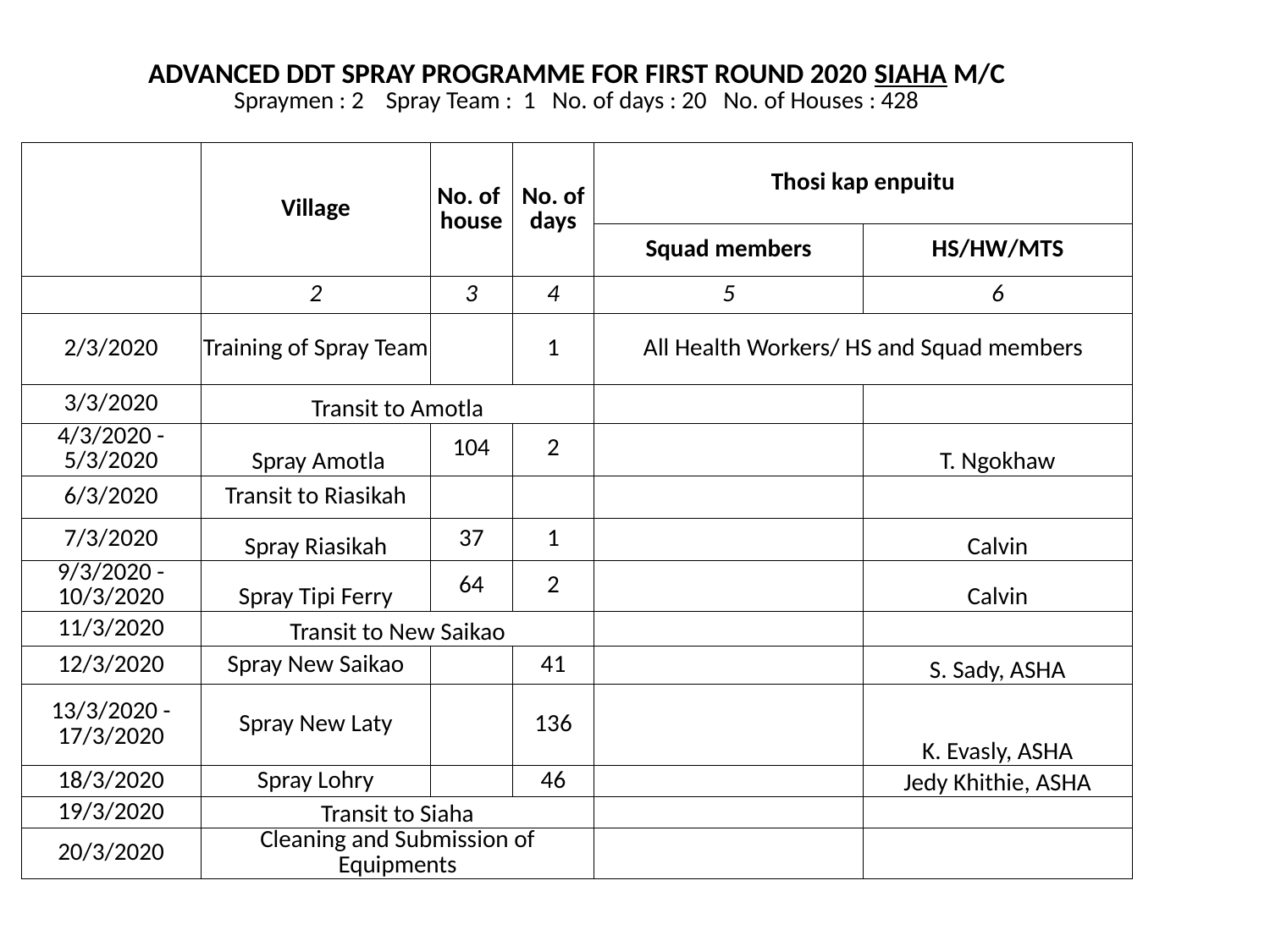

| ADVANCED DDT SPRAY PROGRAMME FOR FIRST ROUND 2020 SIAHA M/C Spraymen : 2 Spray Team : 1 No. of days : 20 No. of Houses : 428 |  |  |  |  |  |
| --- | --- | --- | --- | --- | --- |
|  | Village | No. of house | No. of days | Thosi kap enpuitu |  |
|  |  |  |  | Squad members | HS/HW/MTS |
|  | 2 | 3 | 4 | 5 | 6 |
| 2/3/2020 | Training of Spray Team |  | 1 | All Health Workers/ HS and Squad members |  |
| 3/3/2020 | Transit to Amotla |  |  |  |  |
| 4/3/2020 - 5/3/2020 | Spray Amotla | 104 | 2 |  | T. Ngokhaw |
| 6/3/2020 | Transit to Riasikah |  |  |  |  |
| 7/3/2020 | Spray Riasikah | 37 | 1 |  | Calvin |
| 9/3/2020 - 10/3/2020 | Spray Tipi Ferry | 64 | 2 |  | Calvin |
| 11/3/2020 | Transit to New Saikao |  |  |  |  |
| 12/3/2020 | Spray New Saikao |  | 41 |  | S. Sady, ASHA |
| 13/3/2020 - 17/3/2020 | Spray New Laty |  | 136 |  | K. Evasly, ASHA |
| 18/3/2020 | Spray Lohry |  | 46 |  | Jedy Khithie, ASHA |
| 19/3/2020 | Transit to Siaha |  |  |  |  |
| 20/3/2020 | Cleaning and Submission of Equipments |  |  |  |  |